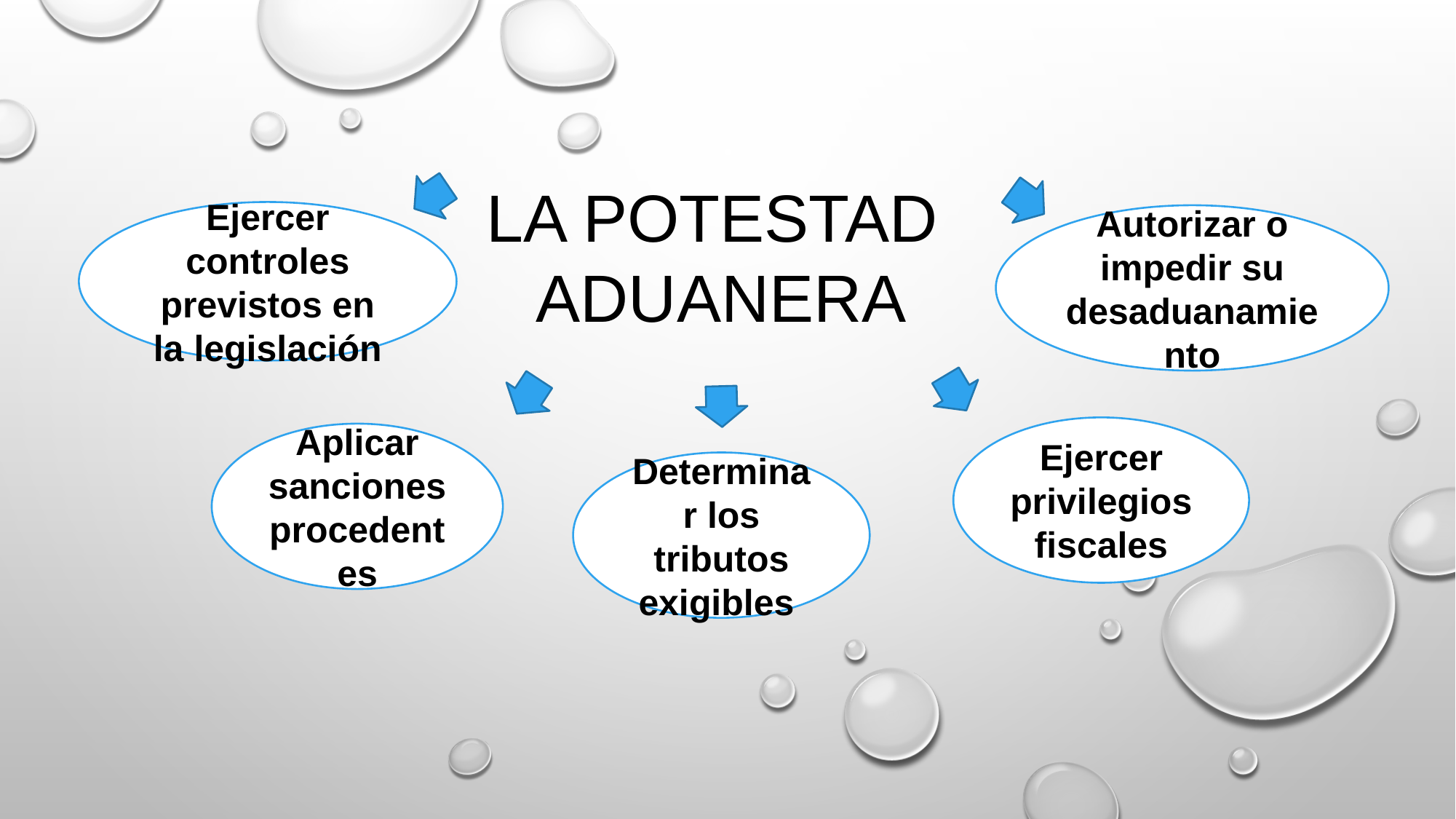

LA POTESTAD
ADUANERA

Ejercer controles previstos en la legislación
Autorizar o impedir su desaduanamiento

Ejercer privilegios fiscales
Aplicar sanciones procedentes
Determinar los tributos exigibles